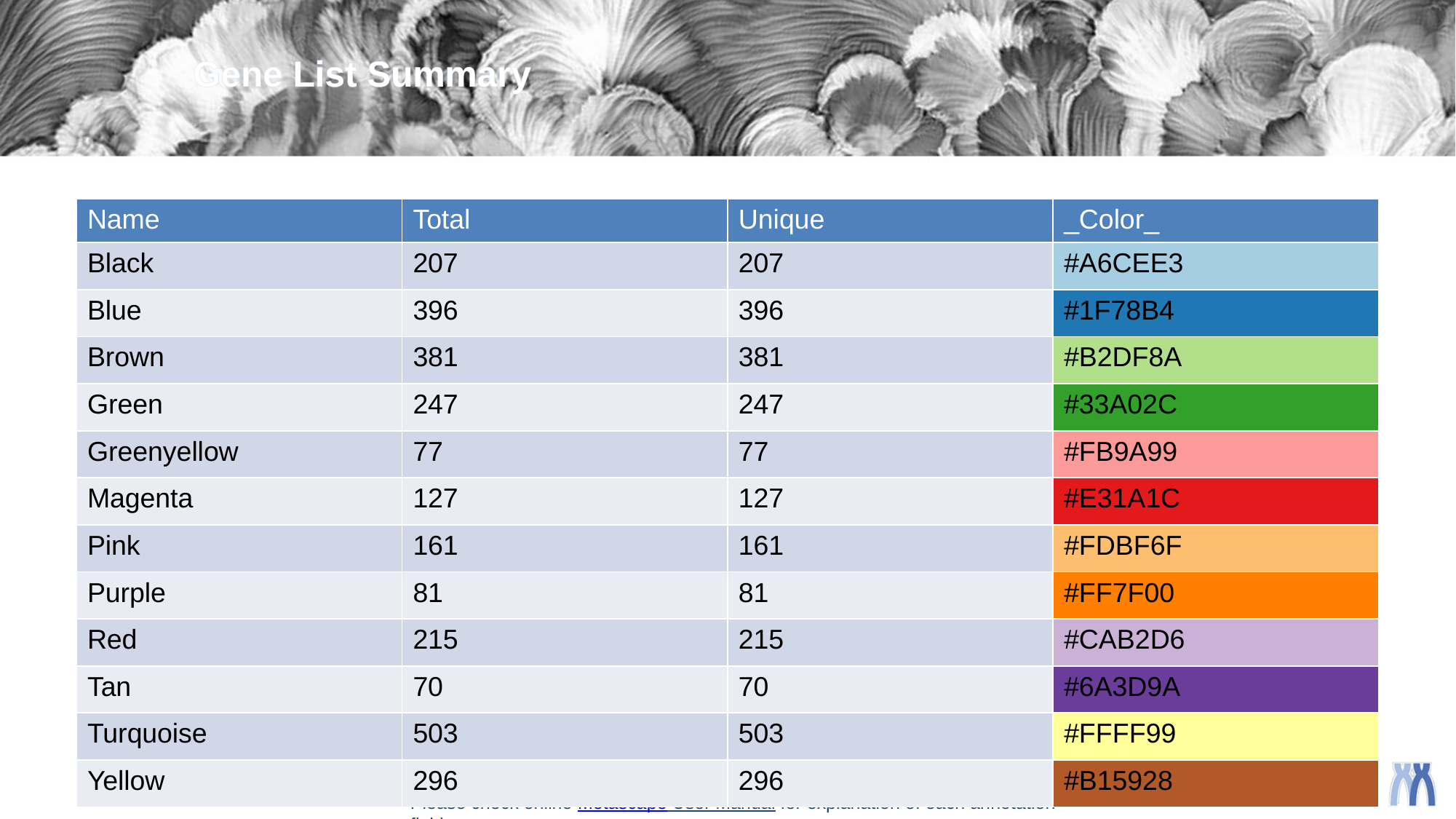

Gene List Summary
| Name | Total | Unique | \_Color\_ |
| --- | --- | --- | --- |
| Black | 207 | 207 | #A6CEE3 |
| Blue | 396 | 396 | #1F78B4 |
| Brown | 381 | 381 | #B2DF8A |
| Green | 247 | 247 | #33A02C |
| Greenyellow | 77 | 77 | #FB9A99 |
| Magenta | 127 | 127 | #E31A1C |
| Pink | 161 | 161 | #FDBF6F |
| Purple | 81 | 81 | #FF7F00 |
| Red | 215 | 215 | #CAB2D6 |
| Tan | 70 | 70 | #6A3D9A |
| Turquoise | 503 | 503 | #FFFF99 |
| Yellow | 296 | 296 | #B15928 |
Please check online Metascape User Manual for explanation of each annotation field.